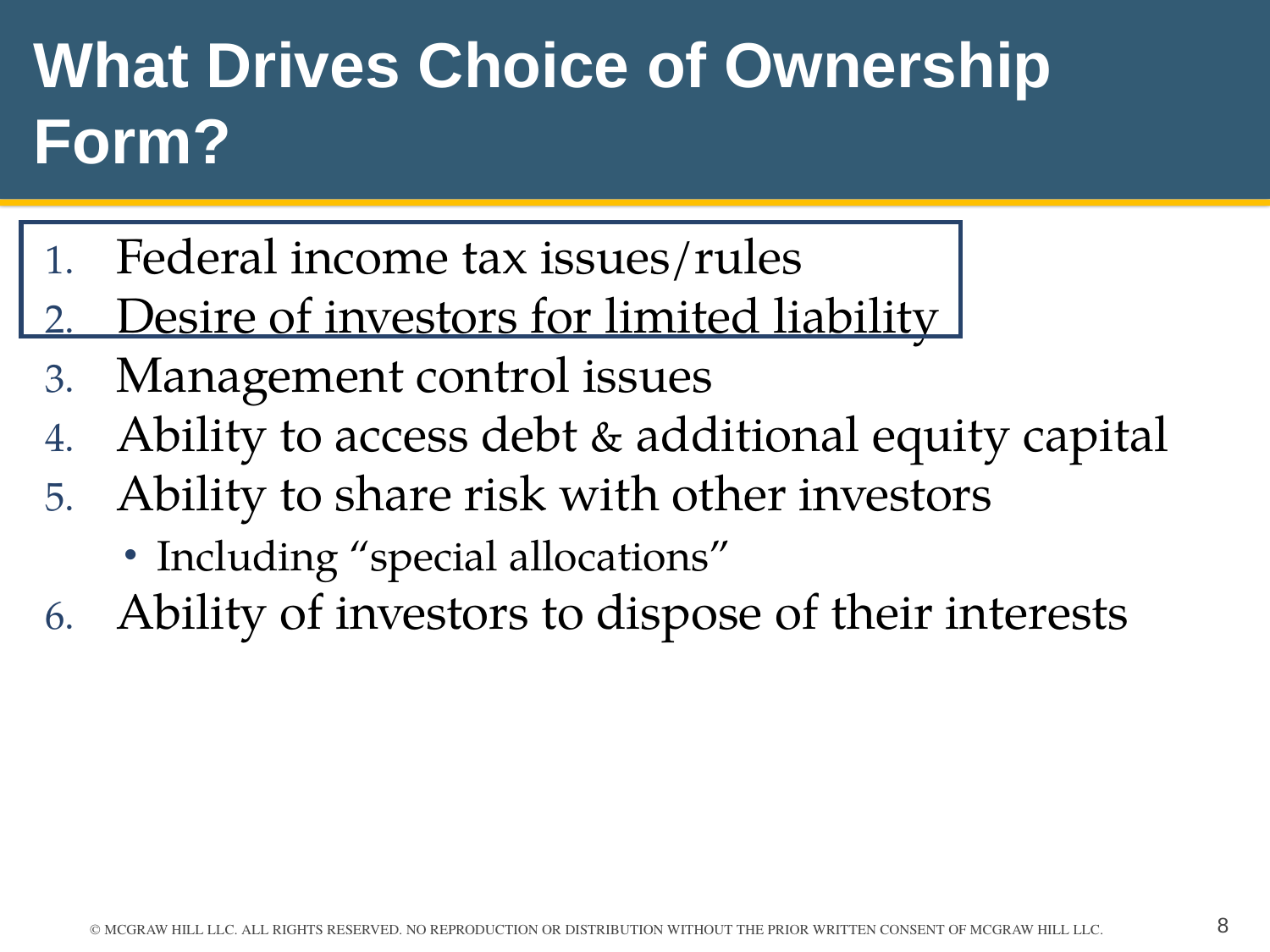

# What Drives Choice of Ownership Form?
Federal income tax issues/rules
Desire of investors for limited liability
Management control issues
Ability to access debt & additional equity capital
Ability to share risk with other investors
Including “special allocations”
Ability of investors to dispose of their interests

© MCGRAW HILL LLC. ALL RIGHTS RESERVED. NO REPRODUCTION OR DISTRIBUTION WITHOUT THE PRIOR WRITTEN CONSENT OF MCGRAW HILL LLC.
8